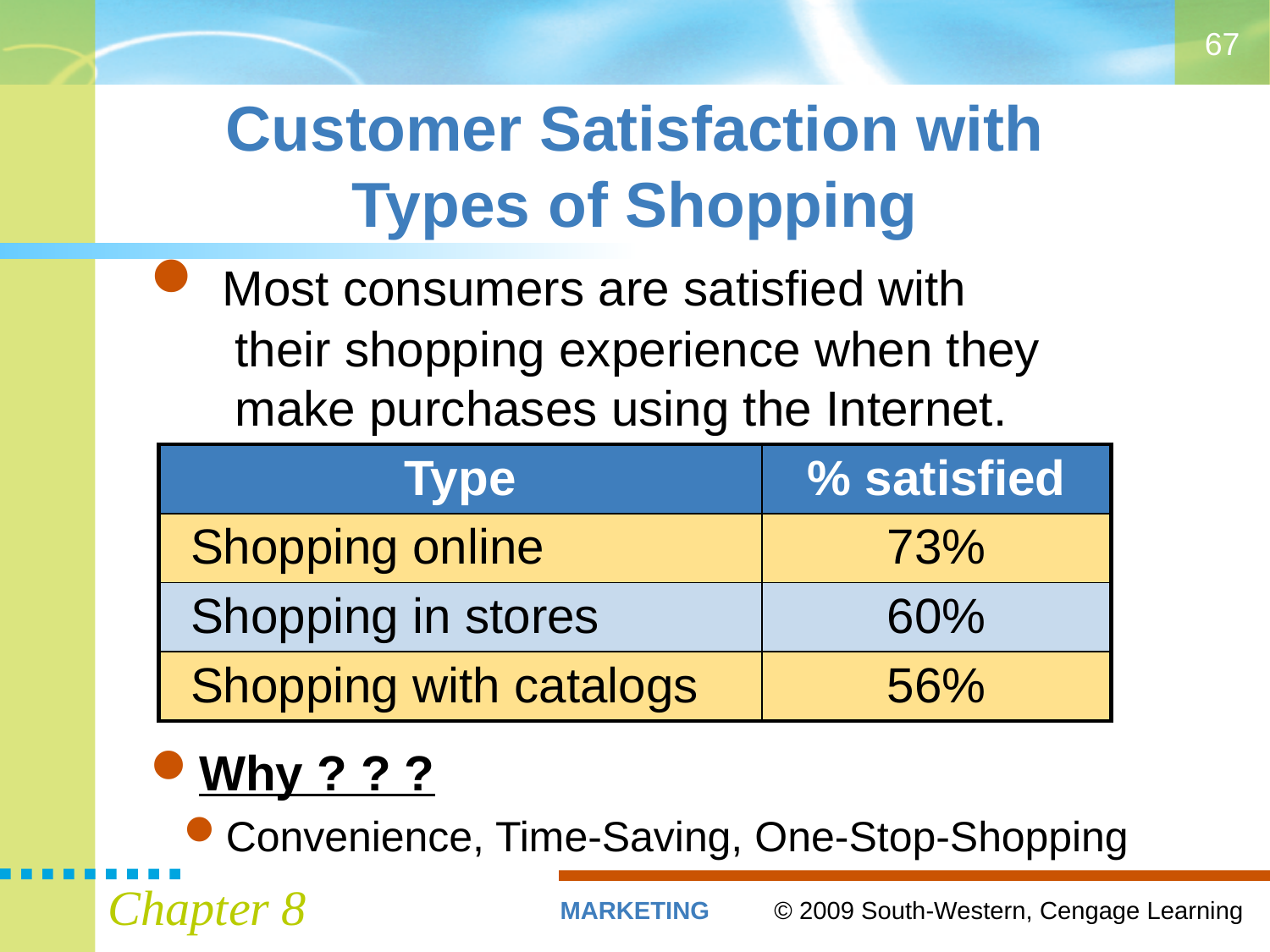

67
# Customer Satisfaction with Types of Shopping
 Most consumers are satisfied with
    their shopping experience when they
    make purchases using the Internet.

Why ? ? ?
Convenience, Time-Saving, One-Stop-Shopping
| Type | % satisfied |
| --- | --- |
| Shopping online | 73% |
| Shopping in stores | 60% |
| Shopping with catalogs | 56% |
Chapter 8